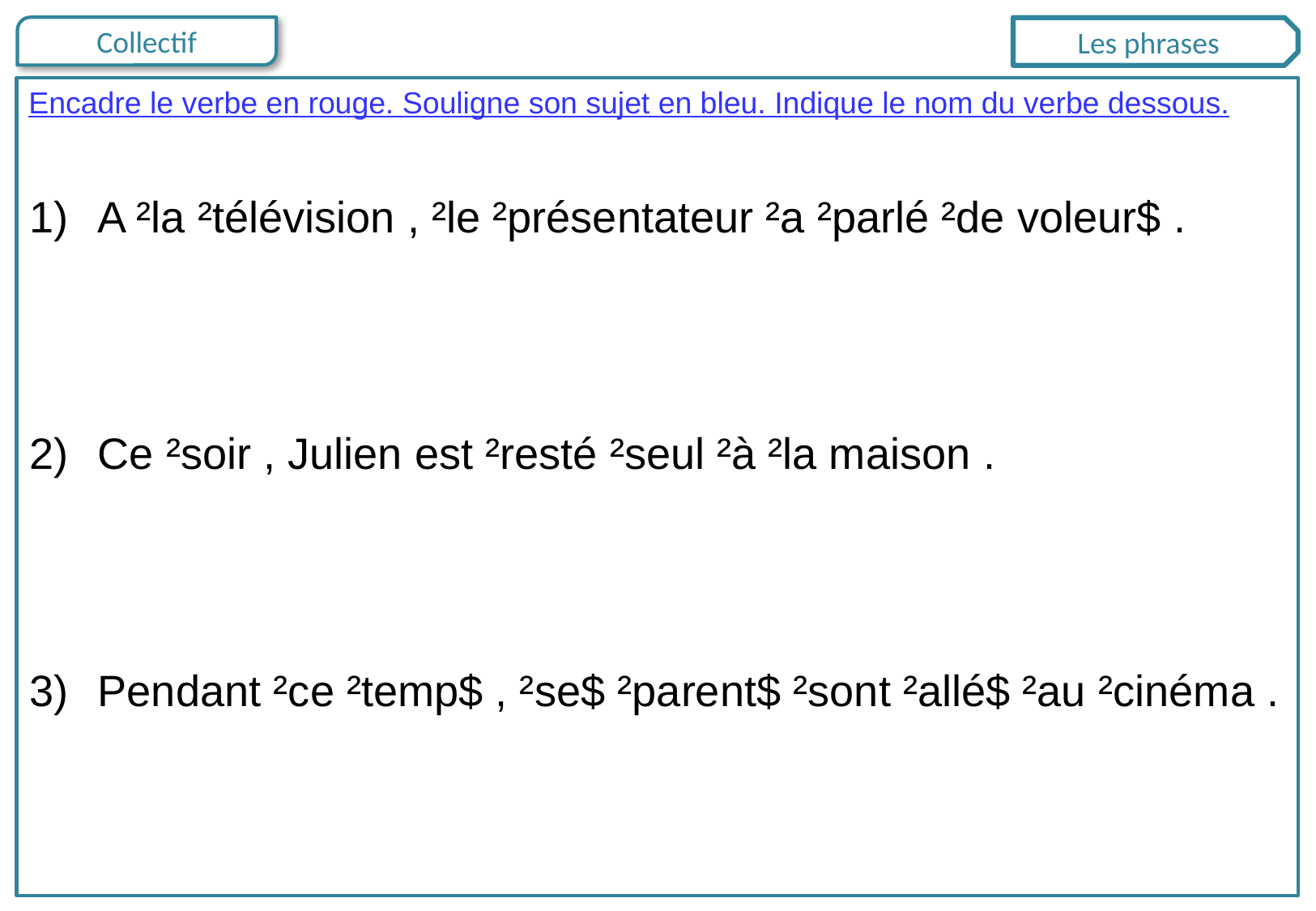

Les phrases
Encadre le verbe en rouge. Souligne son sujet en bleu. Indique le nom du verbe dessous.
A ²la ²télévision , ²le ²présentateur ²a ²parlé ²de voleur$ .
Ce ²soir , Julien est ²resté ²seul ²à ²la maison .
Pendant ²ce ²temp$ , ²se$ ²parent$ ²sont ²allé$ ²au ²cinéma .